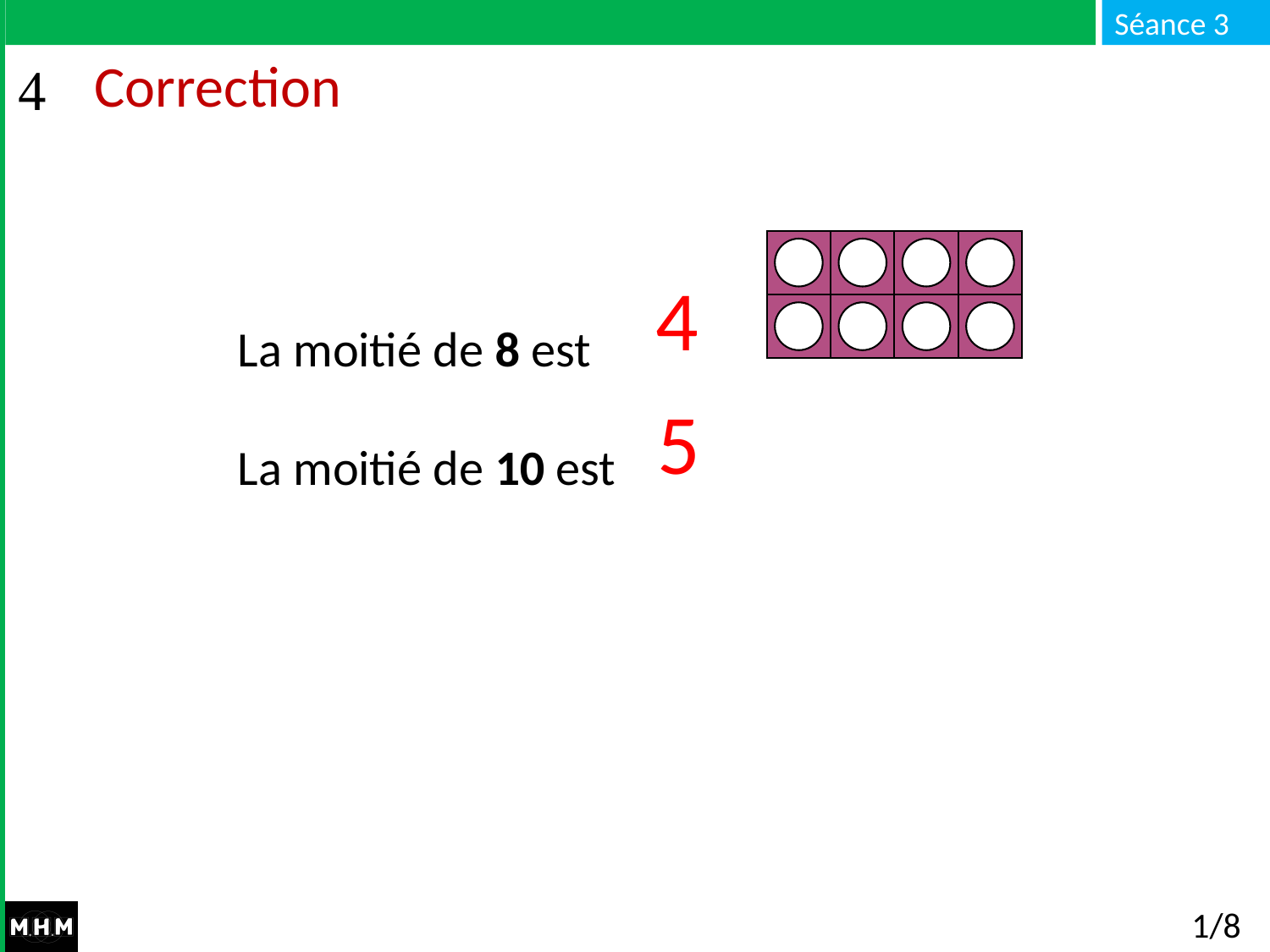

# Correction

La moitié de 8 est
La moitié de 10 est

4
5
1/8